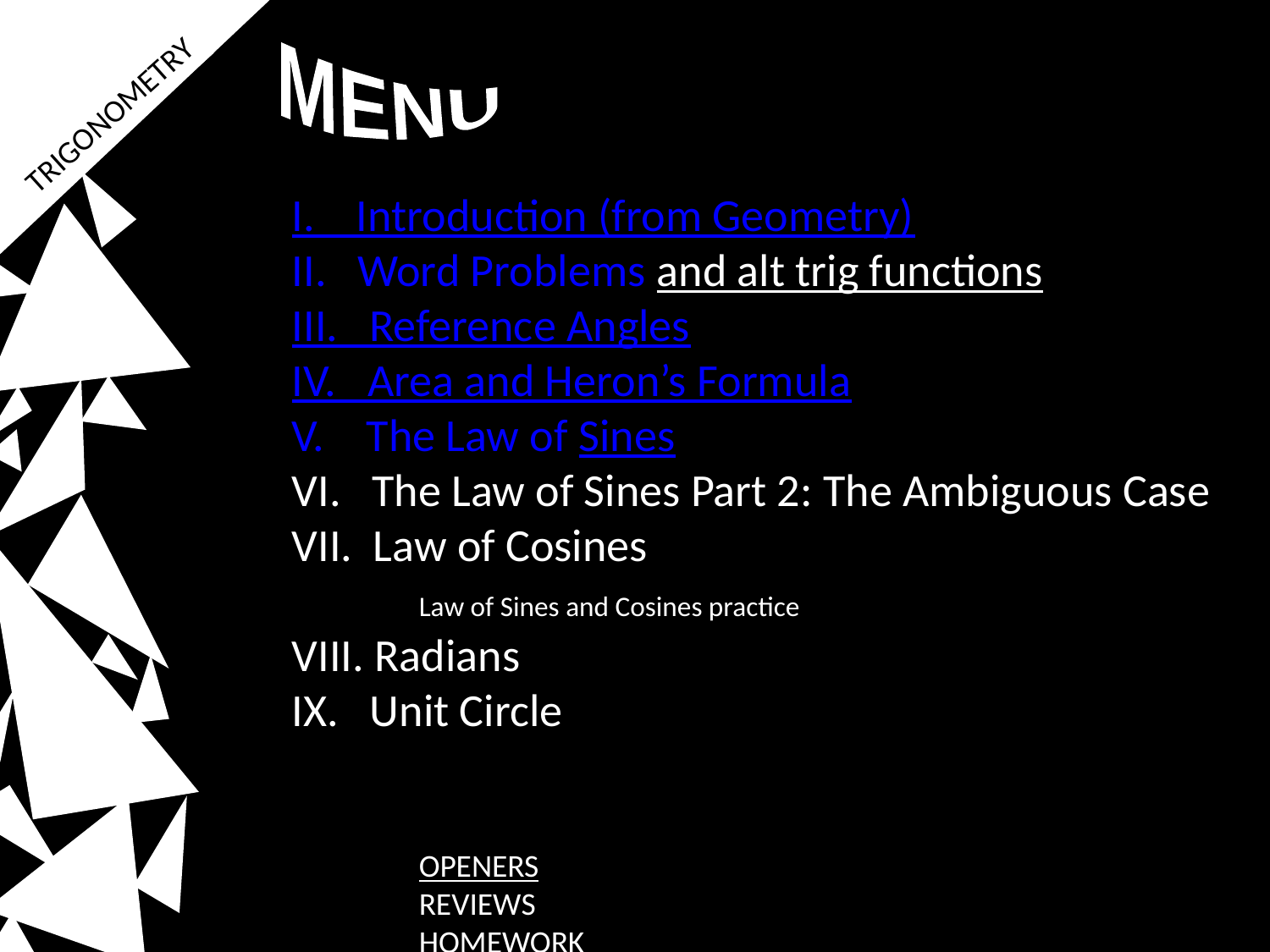

TRIGONOMETRY
MENU
	I.    Introduction (from Geometry)
	II.   Word Problems and alt trig functions
	III.   Reference Angles
	IV.   Area and Heron’s Formula
	V.    The Law of Sines
	VI.   The Law of Sines Part 2: The Ambiguous Case
	VII.  Law of Cosines
		Law of Sines and Cosines practice
	VIII. Radians
	IX.   Unit Circle

		OPENERS
		REVIEWS
		HOMEWORK